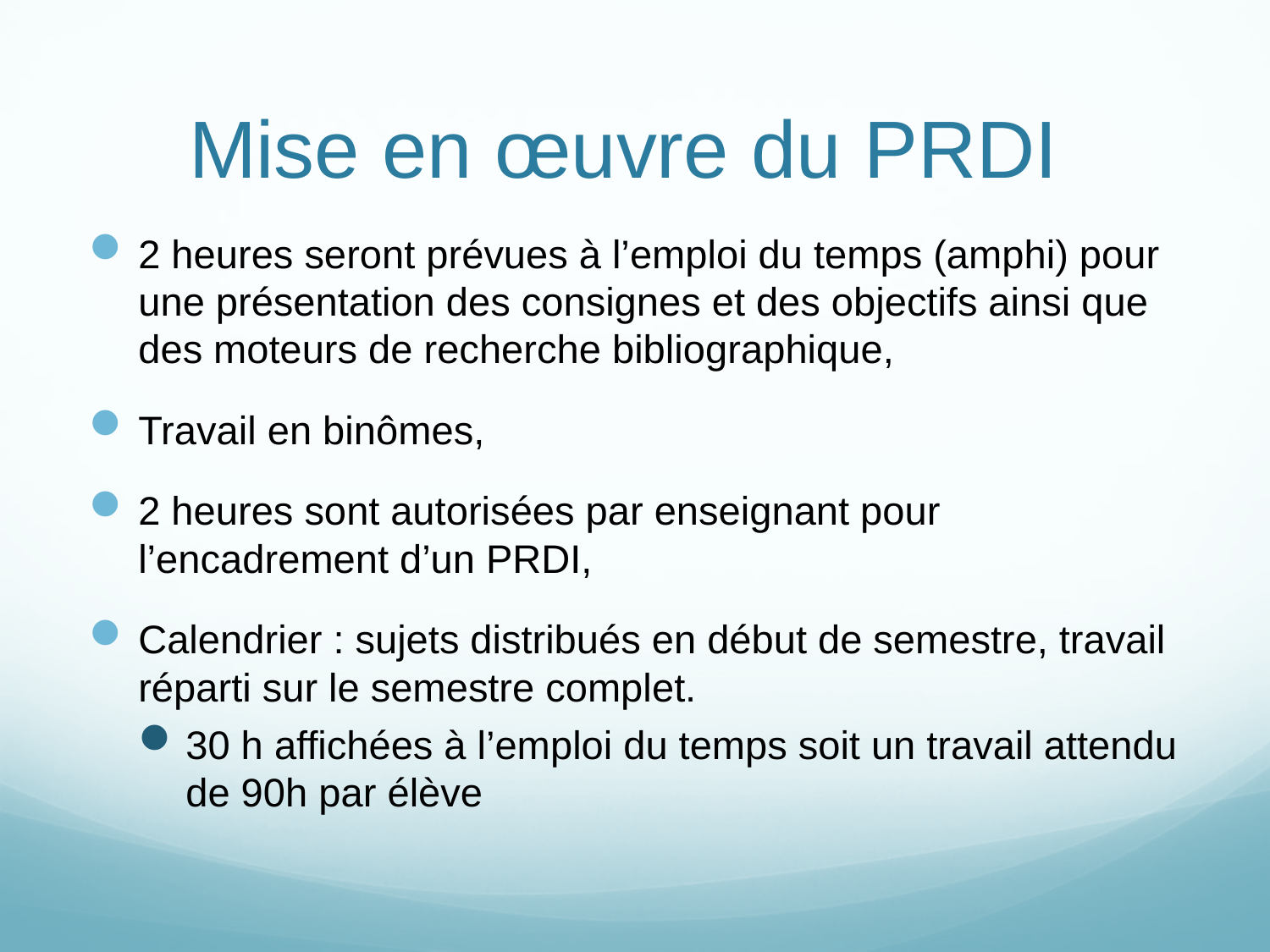

# Mise en œuvre du PRDI
2 heures seront prévues à l’emploi du temps (amphi) pour une présentation des consignes et des objectifs ainsi que des moteurs de recherche bibliographique,
Travail en binômes,
2 heures sont autorisées par enseignant pour l’encadrement d’un PRDI,
Calendrier : sujets distribués en début de semestre, travail réparti sur le semestre complet.
30 h affichées à l’emploi du temps soit un travail attendu de 90h par élève